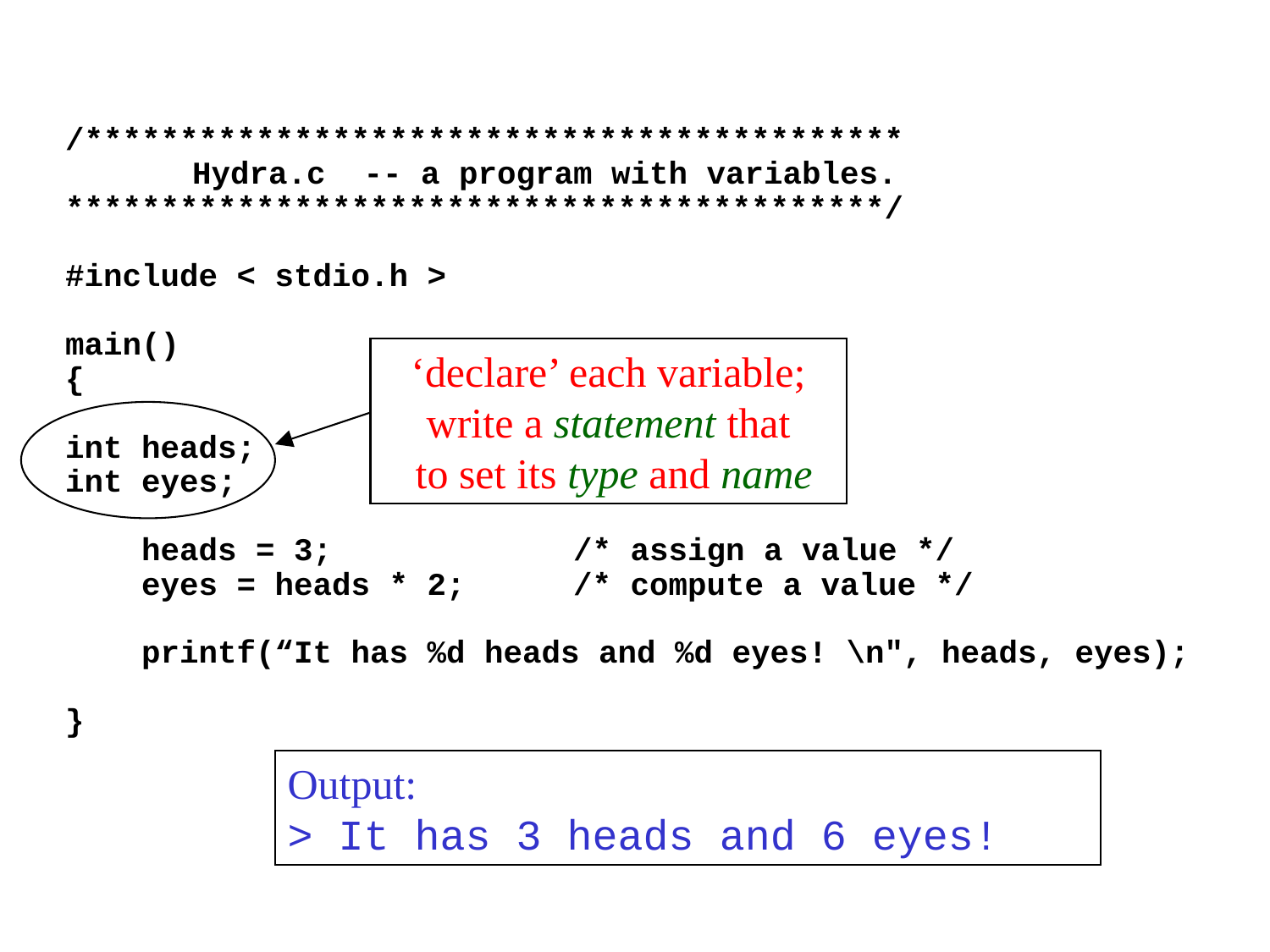

/*******************************************
	Hydra.c  -- a program with variables.
*******************************************/
#include < stdio.h >
main()
{
int heads;
int eyes;
    heads = 3;  		/* assign a value */
    eyes = heads * 2;	/* compute a value */
    printf(“It has %d heads and %d eyes! \n", heads, eyes);
}
‘declare’ each variable; write a statement that
 to set its type and name

Output:
> It has 3 heads and 6 eyes!